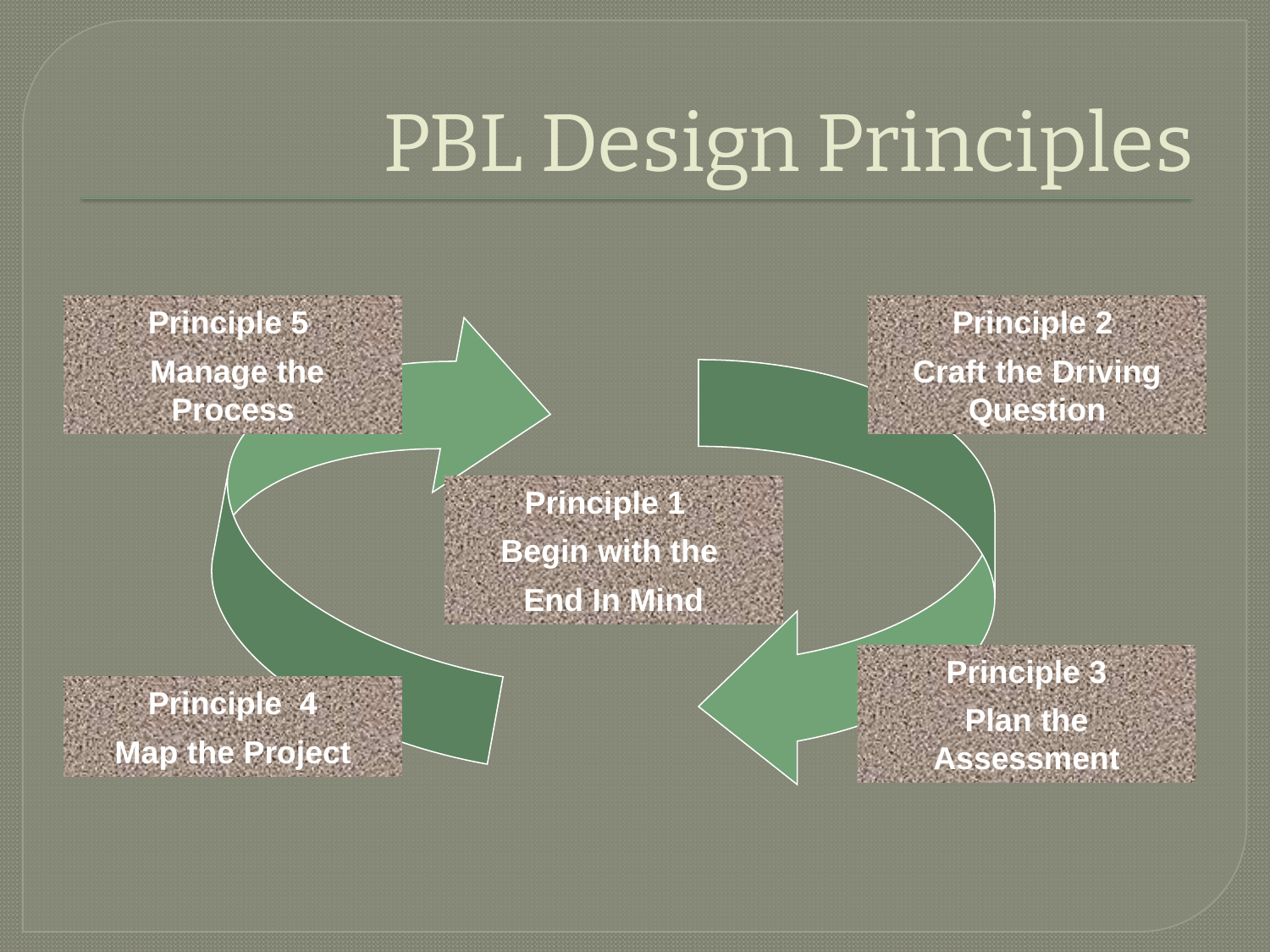

# PBL Design Principles
Principle 5
 Manage the Process

Principle 2
Craft the Driving Question

Principle 1
Begin with the
End In Mind
Principle 3
Plan the Assessment
Principle  4
Map the Project